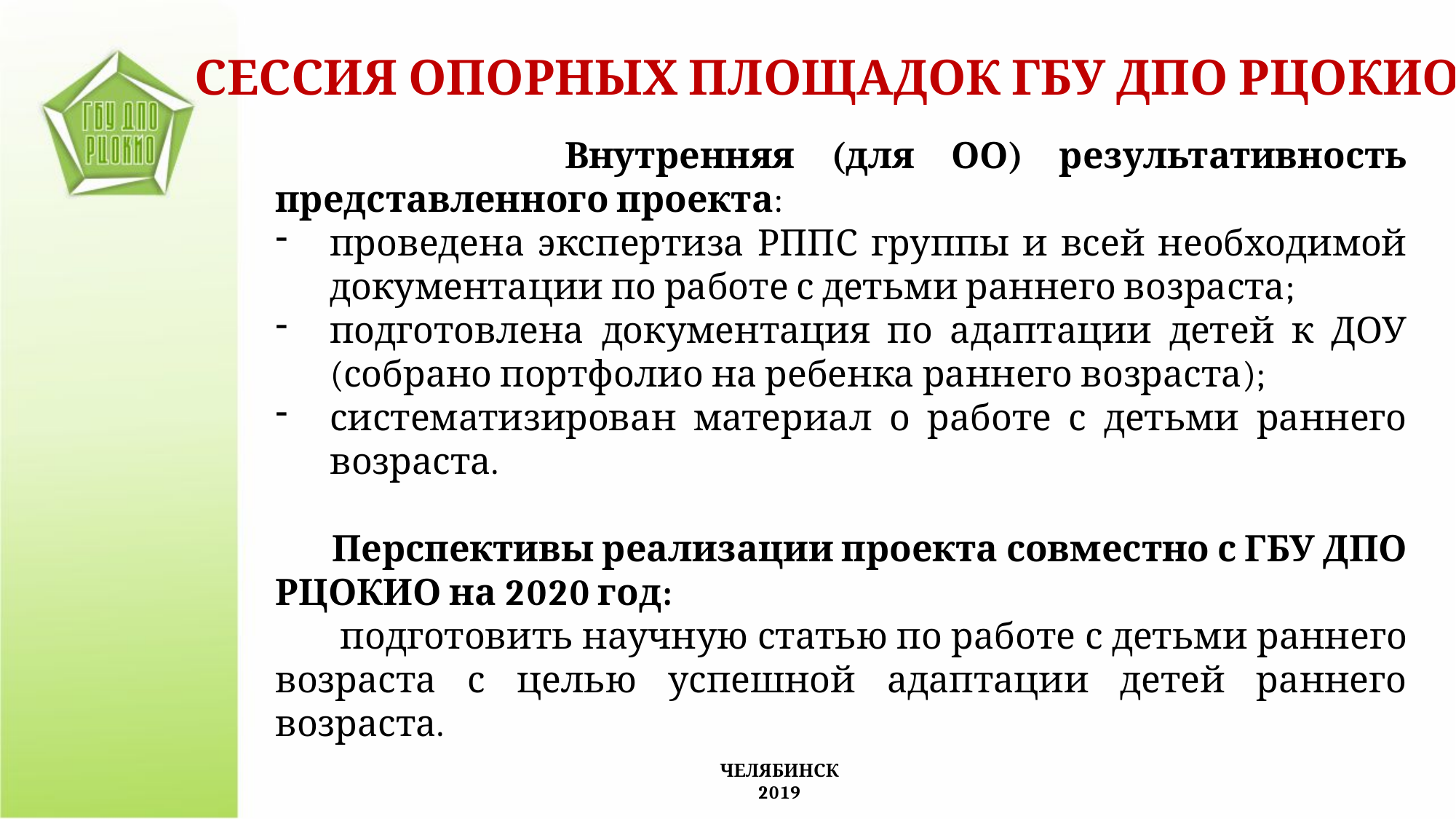

СЕССИЯ ОПОРНЫХ ПЛОЩАДОК ГБУ ДПО РЦОКИО
        Внутренняя (для ОО) результативность представленного проекта:
проведена экспертиза РППС группы и всей необходимой документации по работе с детьми раннего возраста;
подготовлена документация по адаптации детей к ДОУ (собрано портфолио на ребенка раннего возраста);
систематизирован материал о работе с детьми раннего возраста.

       Перспективы реализации проекта совместно с ГБУ ДПО РЦОКИО на 2020 год:
       подготовить научную статью по работе с детьми раннего возраста с целью успешной адаптации детей раннего возраста.

ЧЕЛЯБИНСК
2019